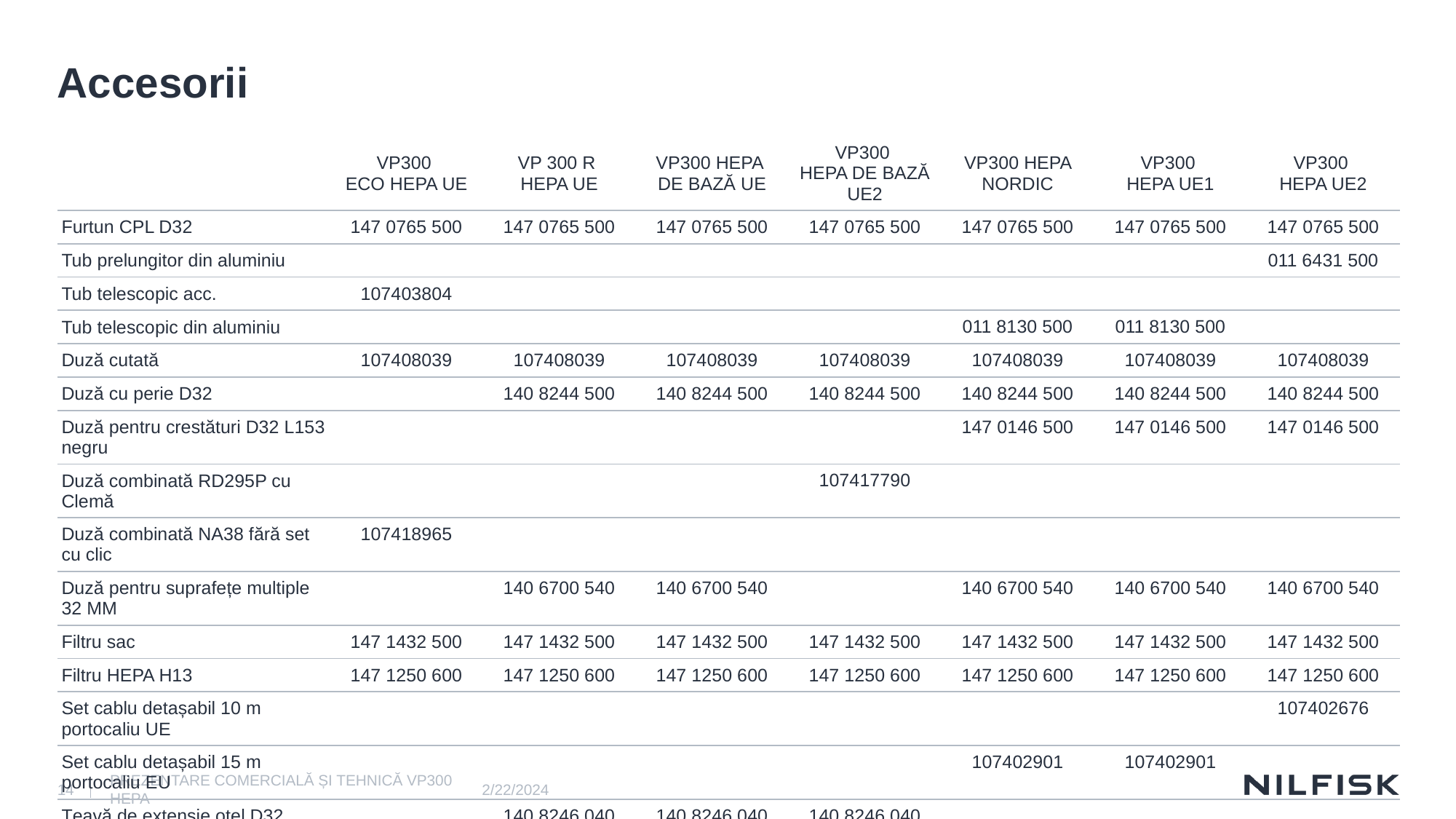

# Accesorii
|  | VP300 ECO HEPA UE | VP 300 R HEPA UE | VP300 HEPA DE BAZĂ UE | VP300 HEPA DE BAZĂ UE2 | VP300 HEPA NORDIC | VP300 HEPA UE1 | VP300 HEPA UE2 |
| --- | --- | --- | --- | --- | --- | --- | --- |
| Furtun CPL D32 | 147 0765 500 | 147 0765 500 | 147 0765 500 | 147 0765 500 | 147 0765 500 | 147 0765 500 | 147 0765 500 |
| Tub prelungitor din aluminiu |  |  |  |  |  |  | 011 6431 500 |
| Tub telescopic acc. | 107403804 |  |  |  |  |  |  |
| Tub telescopic din aluminiu |  |  |  |  | 011 8130 500 | 011 8130 500 |  |
| Duză cutată | 107408039 | 107408039 | 107408039 | 107408039 | 107408039 | 107408039 | 107408039 |
| Duză cu perie D32 |  | 140 8244 500 | 140 8244 500 | 140 8244 500 | 140 8244 500 | 140 8244 500 | 140 8244 500 |
| Duză pentru crestături D32 L153 negru |  |  |  |  | 147 0146 500 | 147 0146 500 | 147 0146 500 |
| Duză combinată RD295P cu Clemă |  |  |  | 107417790 |  |  |  |
| Duză combinată NA38 fără set cu clic | 107418965 |  |  |  |  |  |  |
| Duză pentru suprafețe multiple 32 MM |  | 140 6700 540 | 140 6700 540 |  | 140 6700 540 | 140 6700 540 | 140 6700 540 |
| Filtru sac | 147 1432 500 | 147 1432 500 | 147 1432 500 | 147 1432 500 | 147 1432 500 | 147 1432 500 | 147 1432 500 |
| Filtru HEPA H13 | 147 1250 600 | 147 1250 600 | 147 1250 600 | 147 1250 600 | 147 1250 600 | 147 1250 600 | 147 1250 600 |
| Set cablu detașabil 10 m portocaliu UE |  |  |  |  |  |  | 107402676 |
| Set cablu detașabil 15 m portocaliu EU |  |  |  |  | 107402901 | 107402901 |  |
| Țeavă de extensie oțel D32 |  | 140 8246 040 | 140 8246 040 | 140 8246 040 |  |  |  |
| Articol nr. | 107415311 | 107421140 | 107415322 | 107421301 | 1074142284 | 41600870 | 41600871 |
PREZENTARE COMERCIALĂ ȘI TEHNICĂ VP300 HEPA
14
2/22/2024